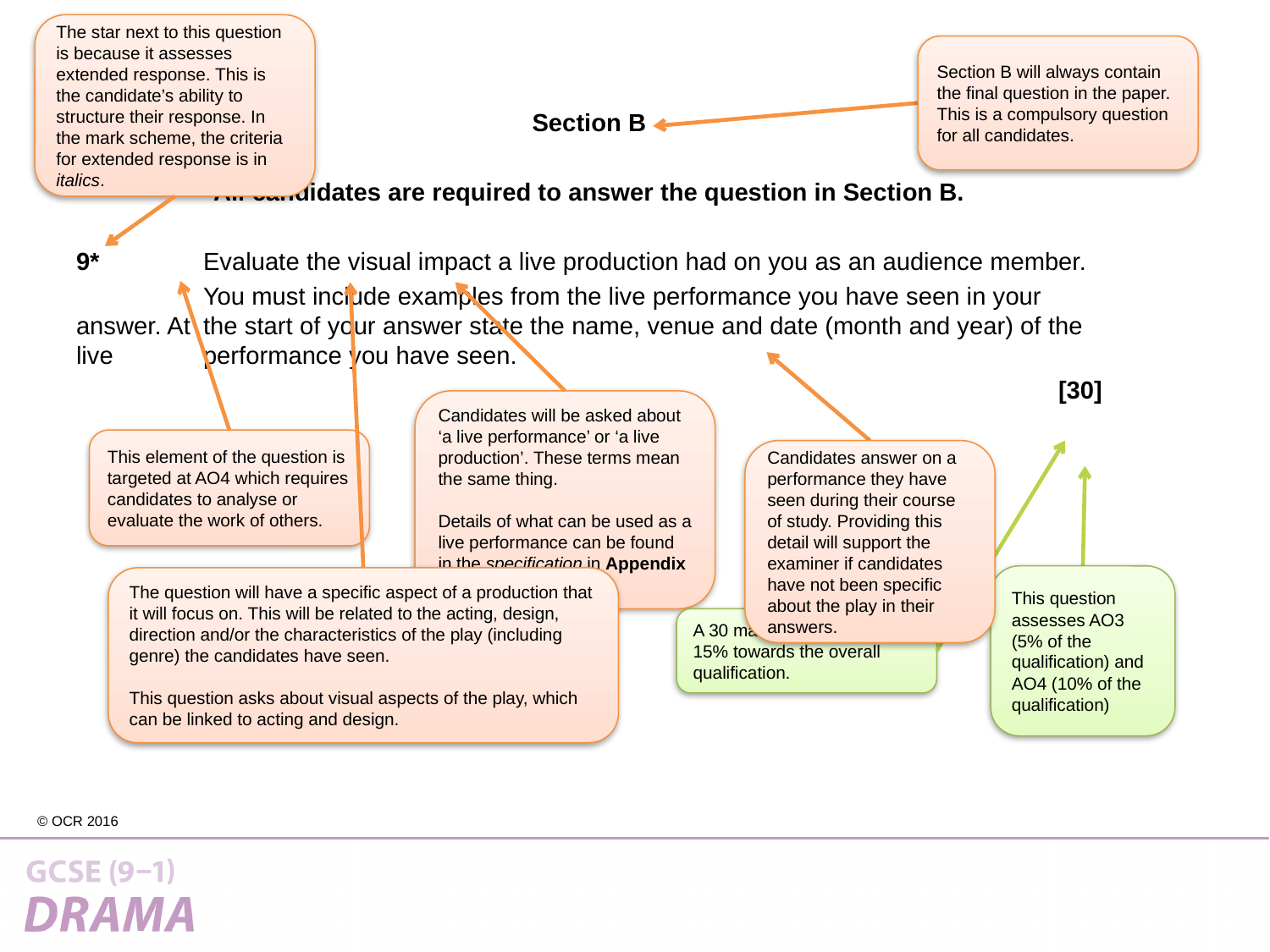

The star next to this question is because it assesses extended response. This is the candidate’s ability to structure their response. In the mark scheme, the criteria for extended response is in italics.
Section B will always contain the final question in the paper. This is a compulsory question for all candidates.

Section B

All candidates are required to answer the question in Section B.

9* 	Evaluate the visual impact a live production had on you as an audience member.
	You must include examples from the live performance you have seen in your answer. At 	the start of your answer state the name, venue and date (month and year) of the live 	performance you have seen.
[30]

Candidates will be asked about ‘a live performance’ or ‘a live production’. These terms mean the same thing.

Details of what can be used as a live performance can be found in the specification in Appendix 5e.

This element of the question is targeted at AO4 which requires candidates to analyse or evaluate the work of others.
Candidates answer on a performance they have seen during their course of study. Providing this detail will support the examiner if candidates have not been specific about the play in their answers.
This question assesses AO3 (5% of the qualification) and AO4 (10% of the qualification)

The question will have a specific aspect of a production that it will focus on. This will be related to the acting, design, direction and/or the characteristics of the play (including genre) the candidates have seen.

This question asks about visual aspects of the play, which can be linked to acting and design.

A 30 mark question is worth 15% towards the overall qualification.